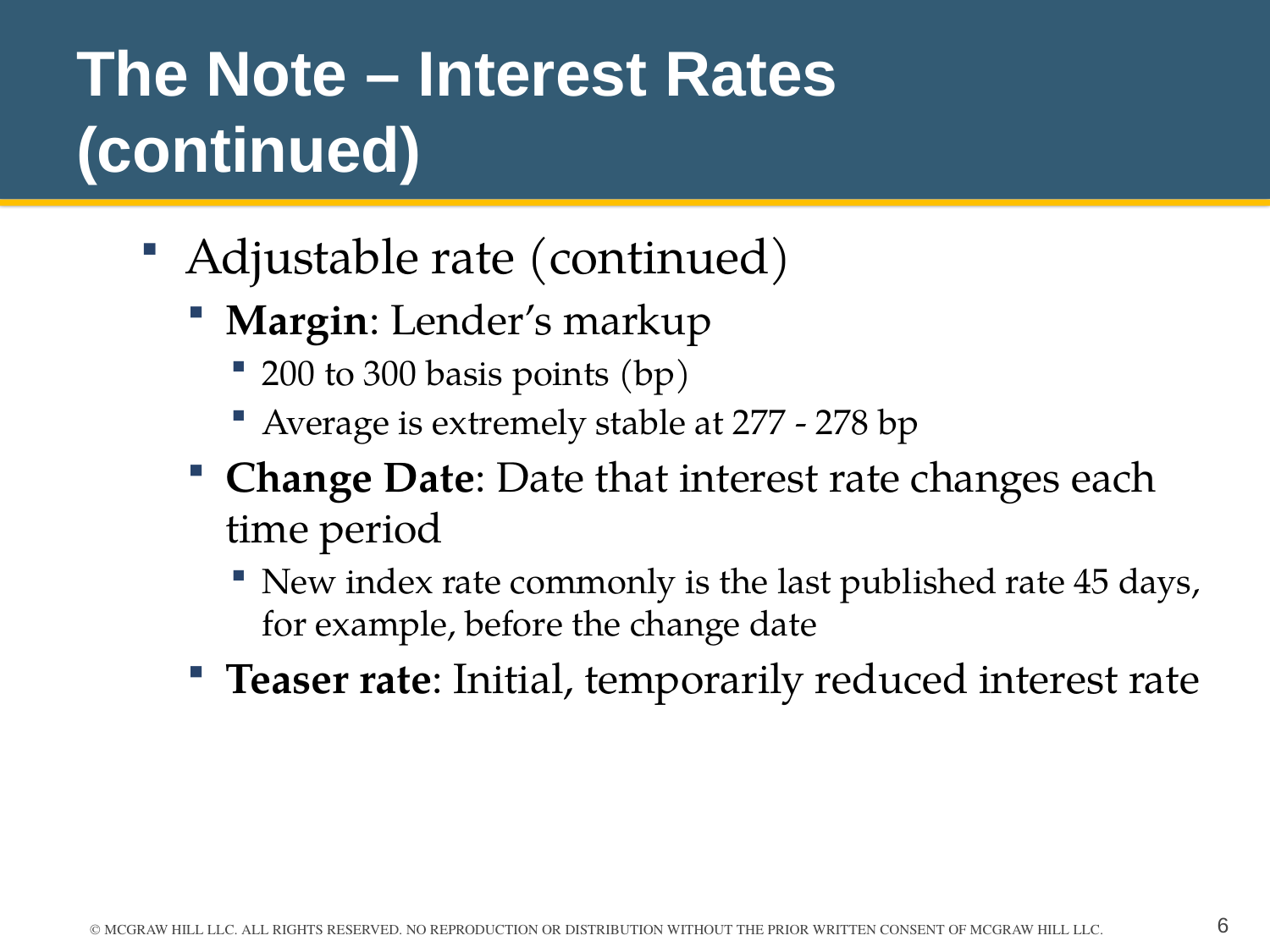

# The Note – Interest Rates (continued)
Adjustable rate (continued)
Margin: Lender’s markup
200 to 300 basis points (bp)
Average is extremely stable at 277 - 278 bp
Change Date: Date that interest rate changes each time period
New index rate commonly is the last published rate 45 days, for example, before the change date
Teaser rate: Initial, temporarily reduced interest rate
© MCGRAW HILL LLC. ALL RIGHTS RESERVED. NO REPRODUCTION OR DISTRIBUTION WITHOUT THE PRIOR WRITTEN CONSENT OF MCGRAW HILL LLC.
6